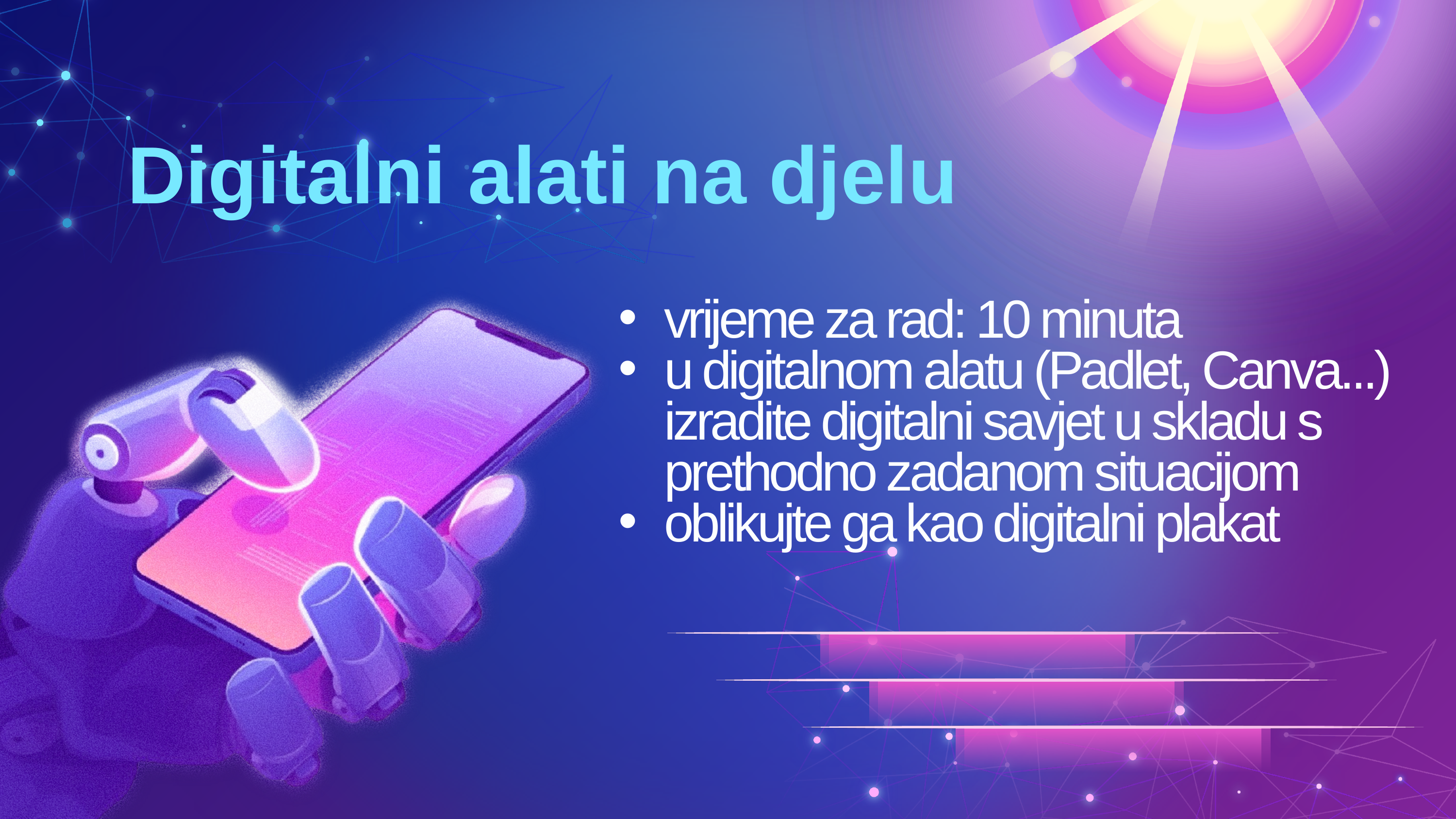

Digitalni alati na djelu

vrijeme za rad: 10 minuta
u digitalnom alatu (Padlet, Canva...) izradite digitalni savjet u skladu s prethodno zadanom situacijom
oblikujte ga kao digitalni plakat